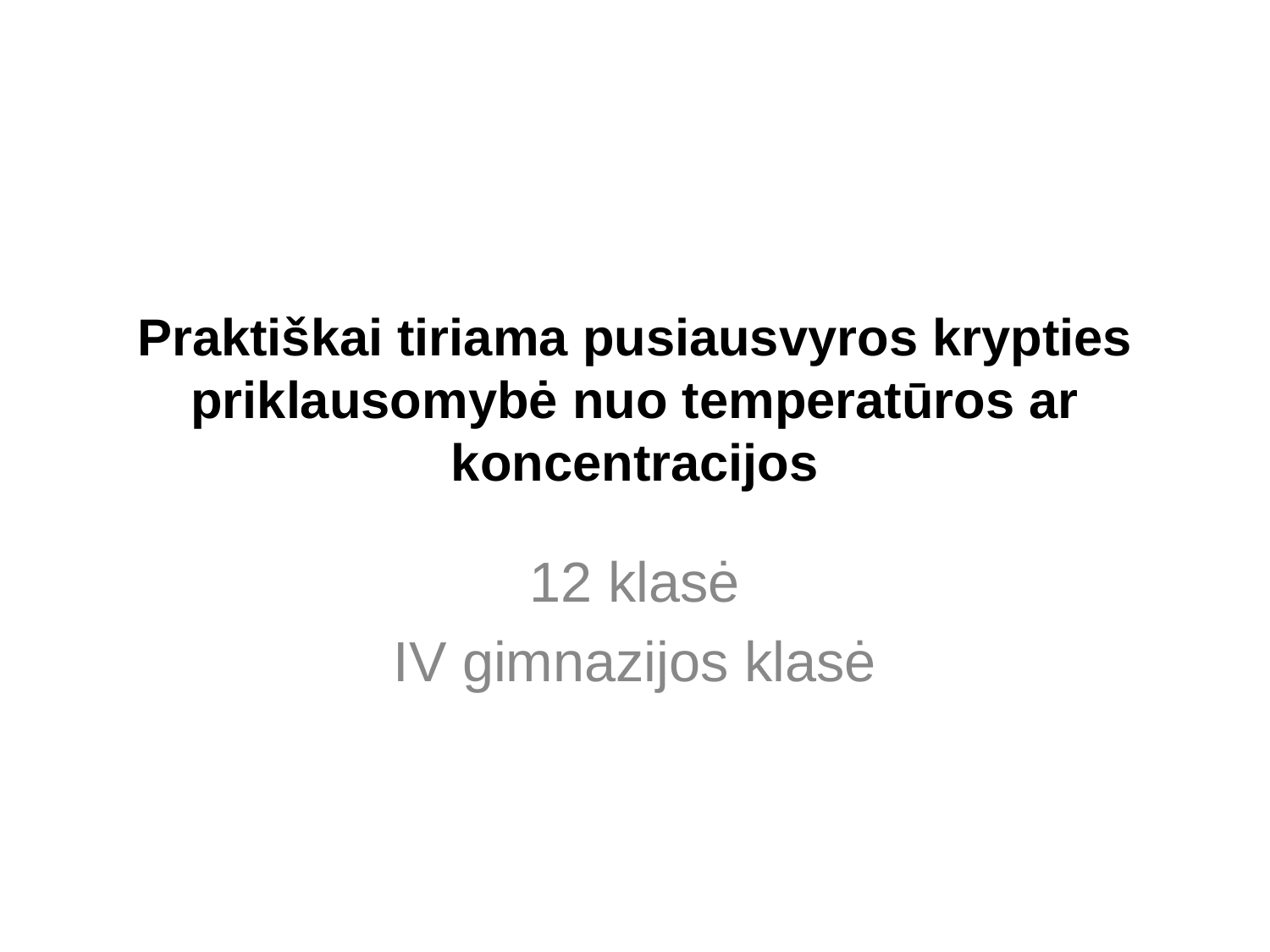

# Praktiškai tiriama pusiausvyros krypties priklausomybė nuo temperatūros ar koncentracijos
12 klasė
IV gimnazijos klasė